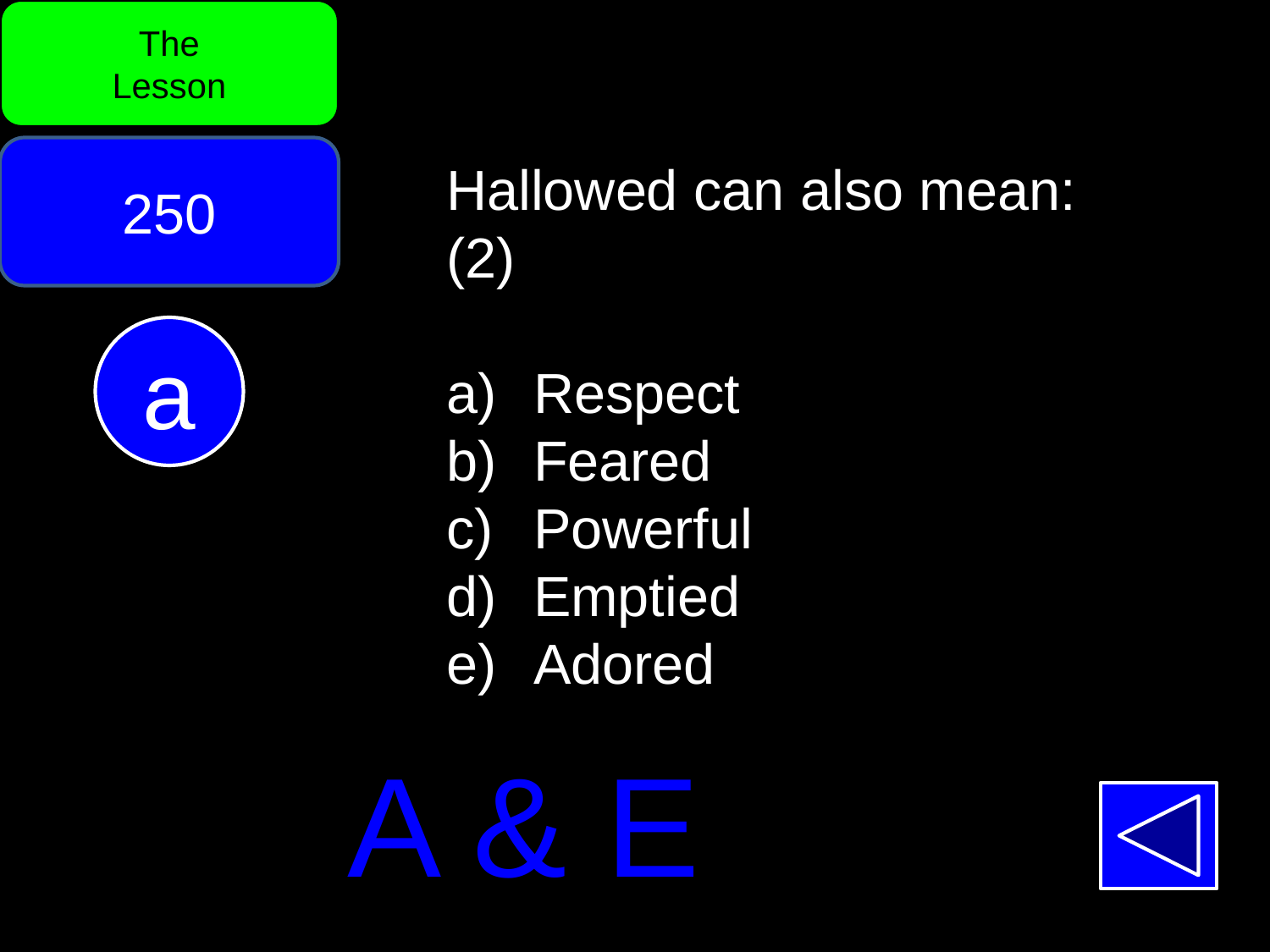

The
Lesson
250
Hallowed can also mean:         (2)

 Respect
 Feared
 Powerful
 Emptied
 Adored
a
A & E